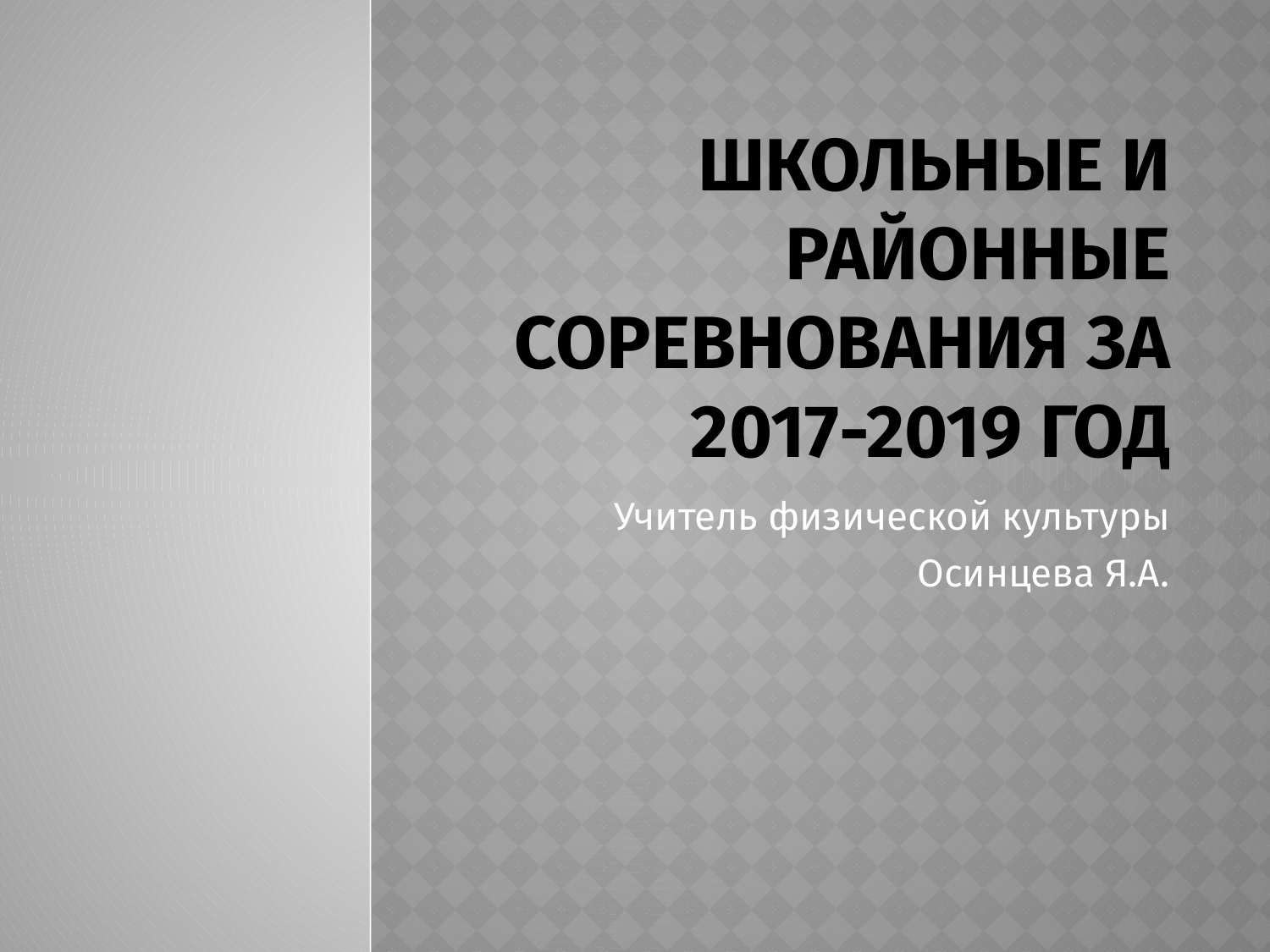

# Школьные и районные соревнования за 2017-2019 год
Учитель физической культуры
Осинцева Я.А.